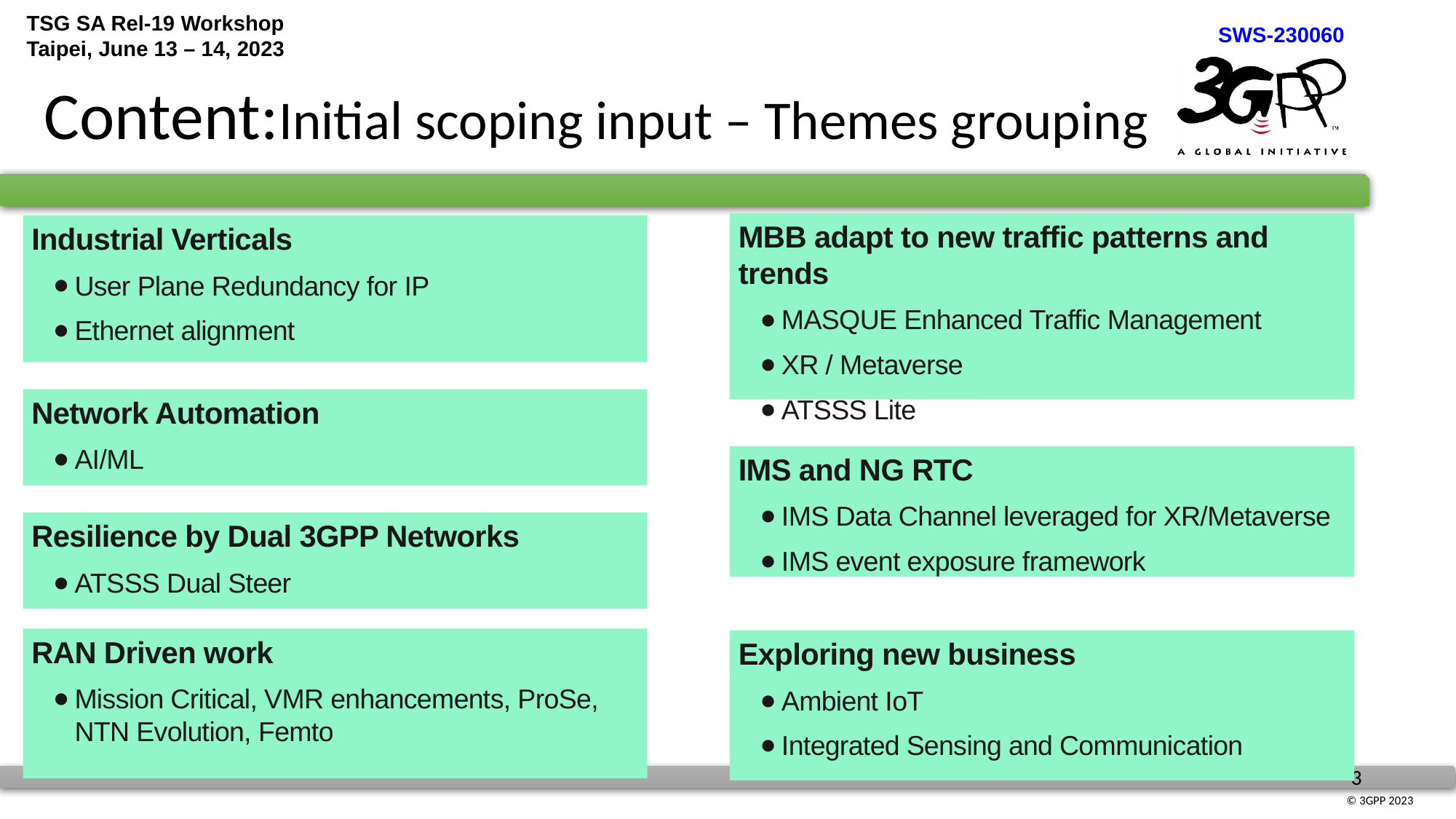

# Content:Initial scoping input – Themes grouping
MBB adapt to new traffic patterns and trends
MASQUE Enhanced Traffic Management
XR / Metaverse
ATSSS Lite
Industrial Verticals
User Plane Redundancy for IP
Ethernet alignment
Network Automation
AI/ML
IMS and NG RTC
IMS Data Channel leveraged for XR/Metaverse
IMS event exposure framework
Resilience by Dual 3GPP Networks
ATSSS Dual Steer
RAN Driven work
Mission Critical, VMR enhancements, ProSe,
NTN Evolution, Femto

Exploring new business
Ambient IoT
Integrated Sensing and Communication